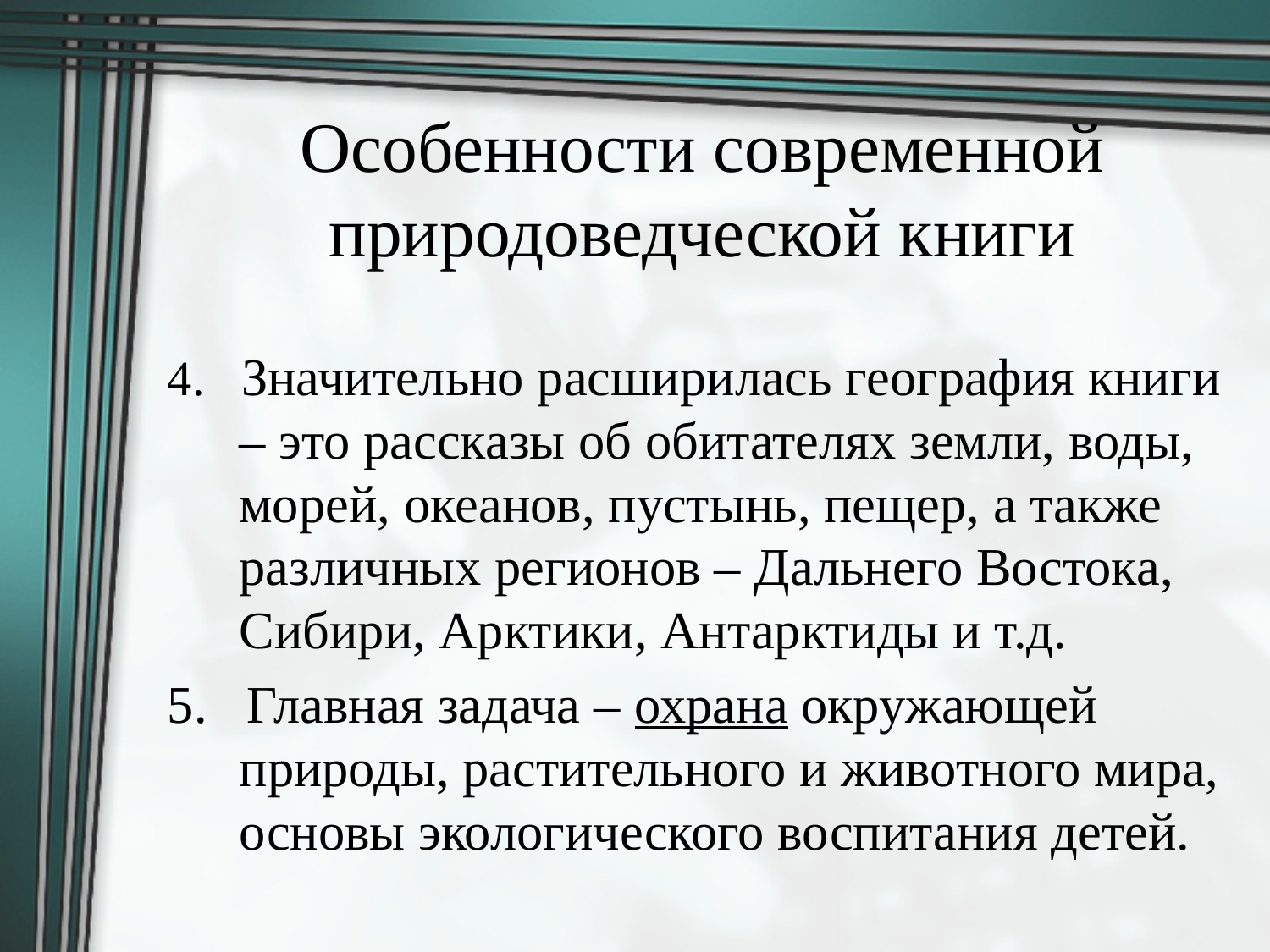

# Особенности современной природоведческой книги
4.   Значительно расширилась география книги – это рассказы об обитателях земли, воды, морей, океанов, пустынь, пещер, а также различных регионов – Дальнего Востока, Сибири, Арктики, Антарктиды и т.д.
5.   Главная задача – охрана окружающей природы, растительного и животного мира, основы экологического воспитания детей.